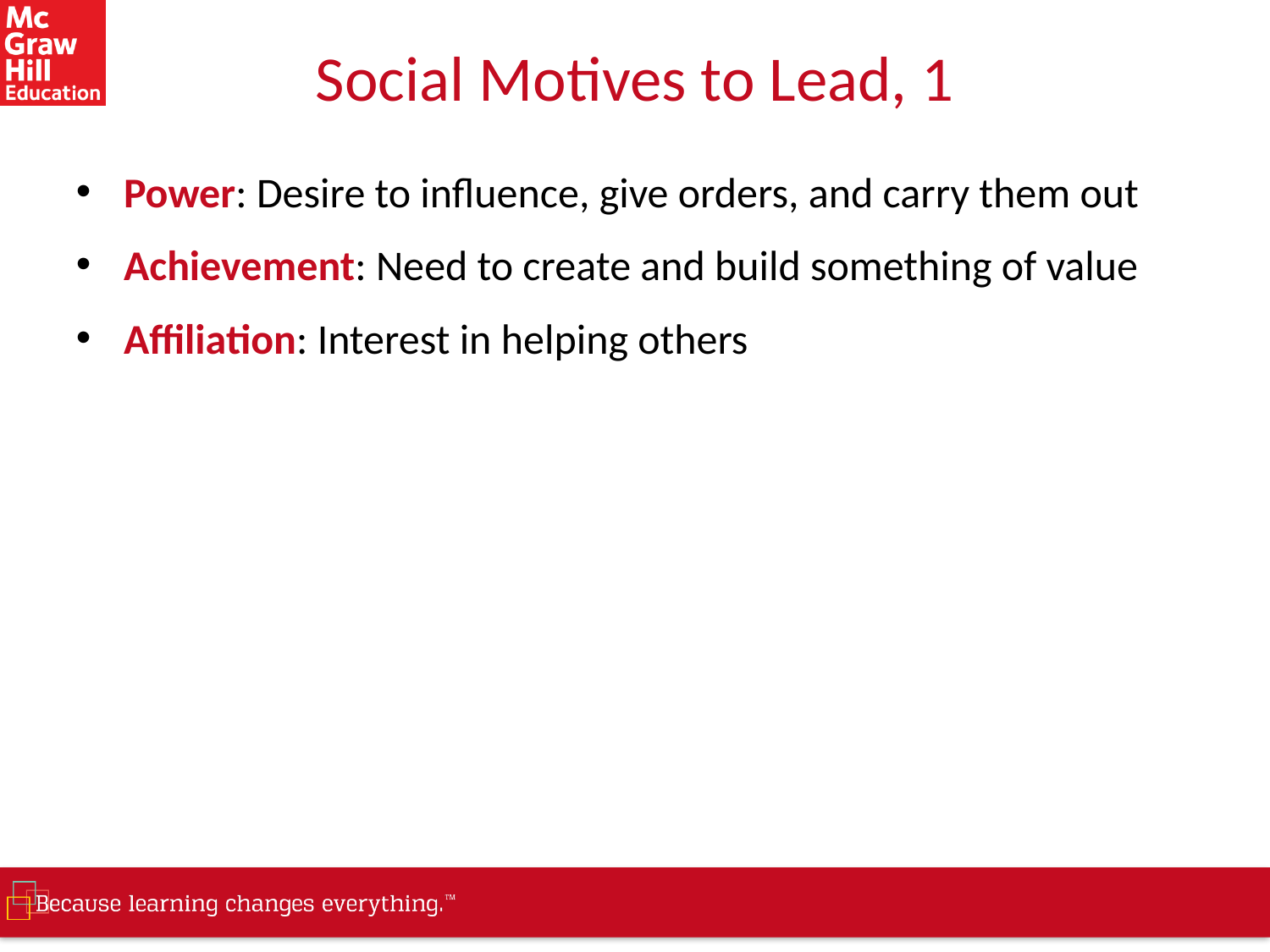

# Social Motives to Lead, 1
Power: Desire to influence, give orders, and carry them out
Achievement: Need to create and build something of value
Affiliation: Interest in helping others